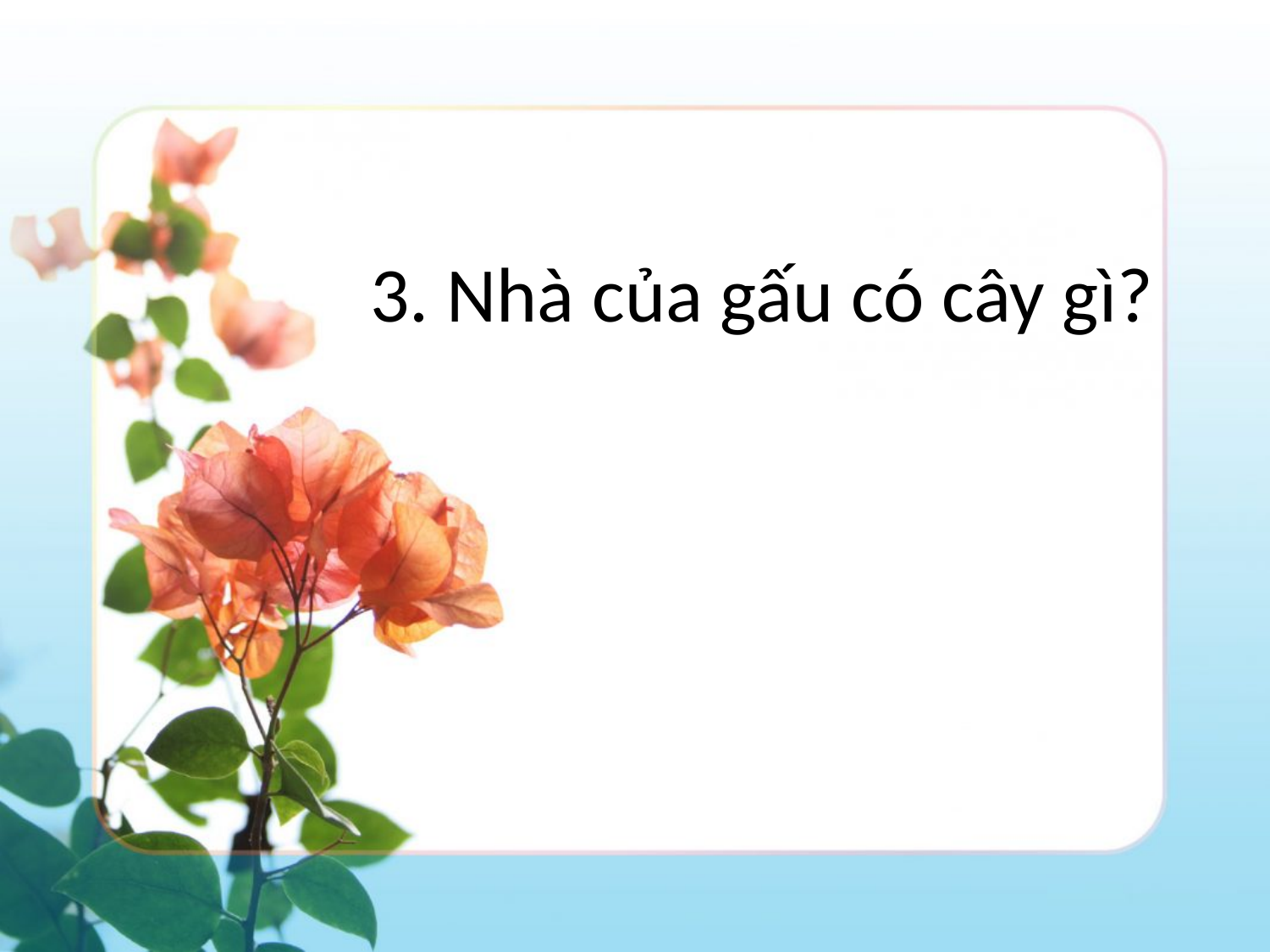

# 3. Nhà của gấu có cây gì?